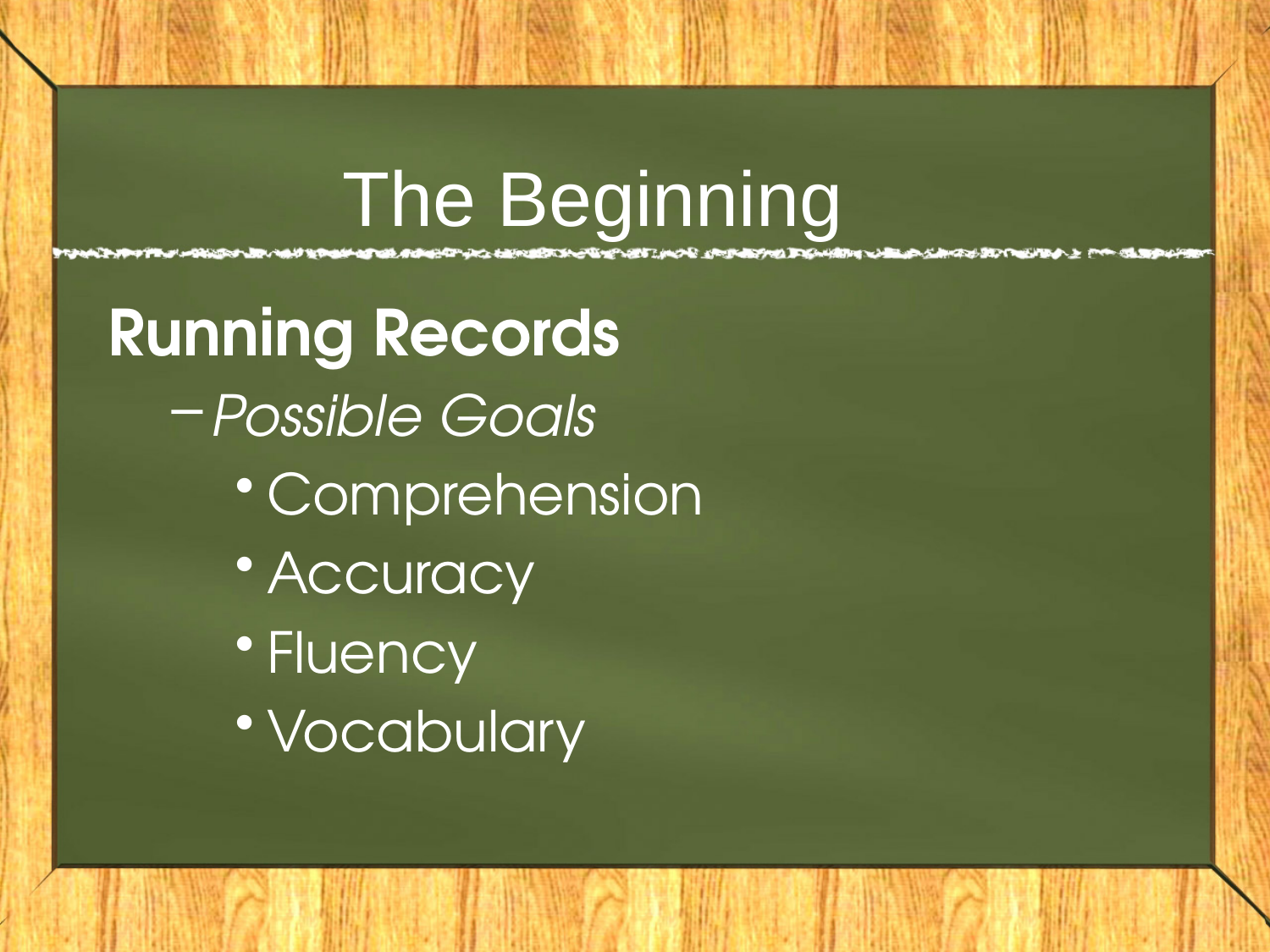

# The Beginning
Running Records
Possible Goals
Comprehension
Accuracy
Fluency
Vocabulary